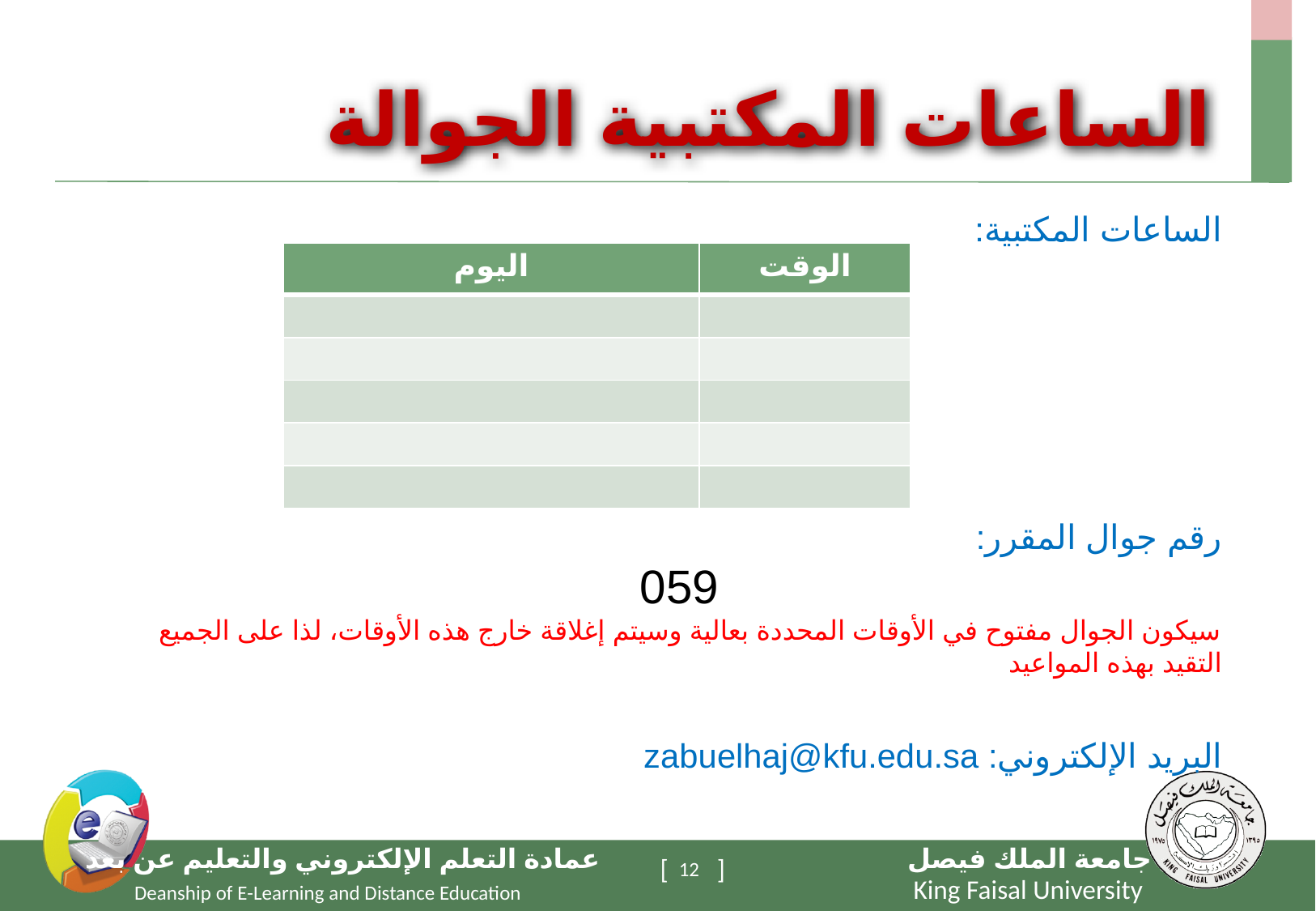

الساعات المكتبية الجوالة
الساعات المكتبية:

رقم جوال المقرر:
059
سيكون الجوال مفتوح في الأوقات المحددة بعالية وسيتم إغلاقة خارج هذه الأوقات، لذا على الجميع التقيد بهذه المواعيد

البريد الإلكتروني: zabuelhaj@kfu.edu.sa

| اليوم | الوقت |
| --- | --- |
|  |  |
|  |  |
|  |  |
|  |  |
|  |  |
12